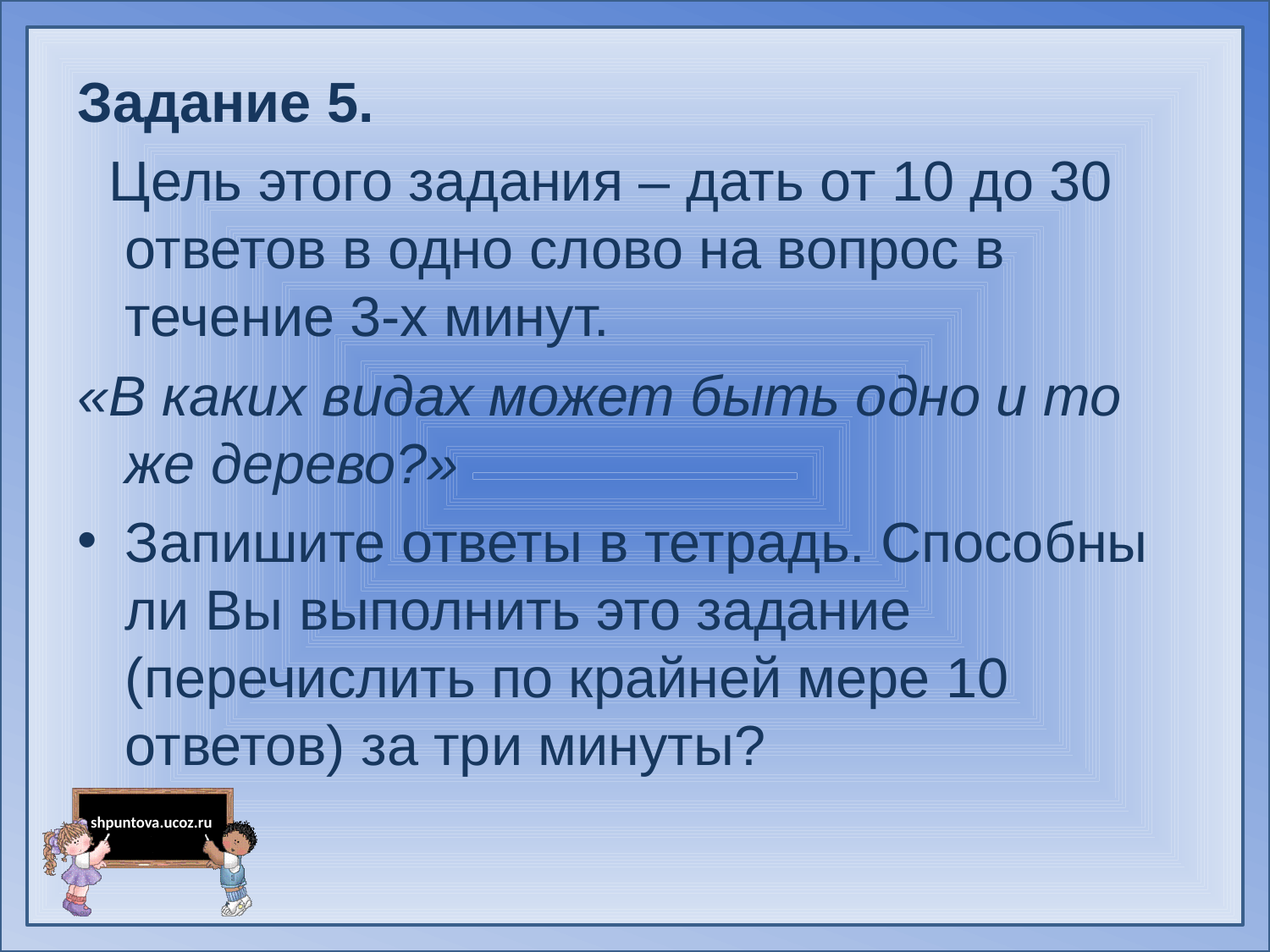

Задание 5.
  Цель этого задания – дать от 10 до 30 ответов в одно слово на вопрос в течение 3-х минут.
«В каких видах может быть одно и то же дерево?»
Запишите ответы в тетрадь. Способны ли Вы выполнить это задание (перечислить по крайней мере 10 ответов) за три минуты?